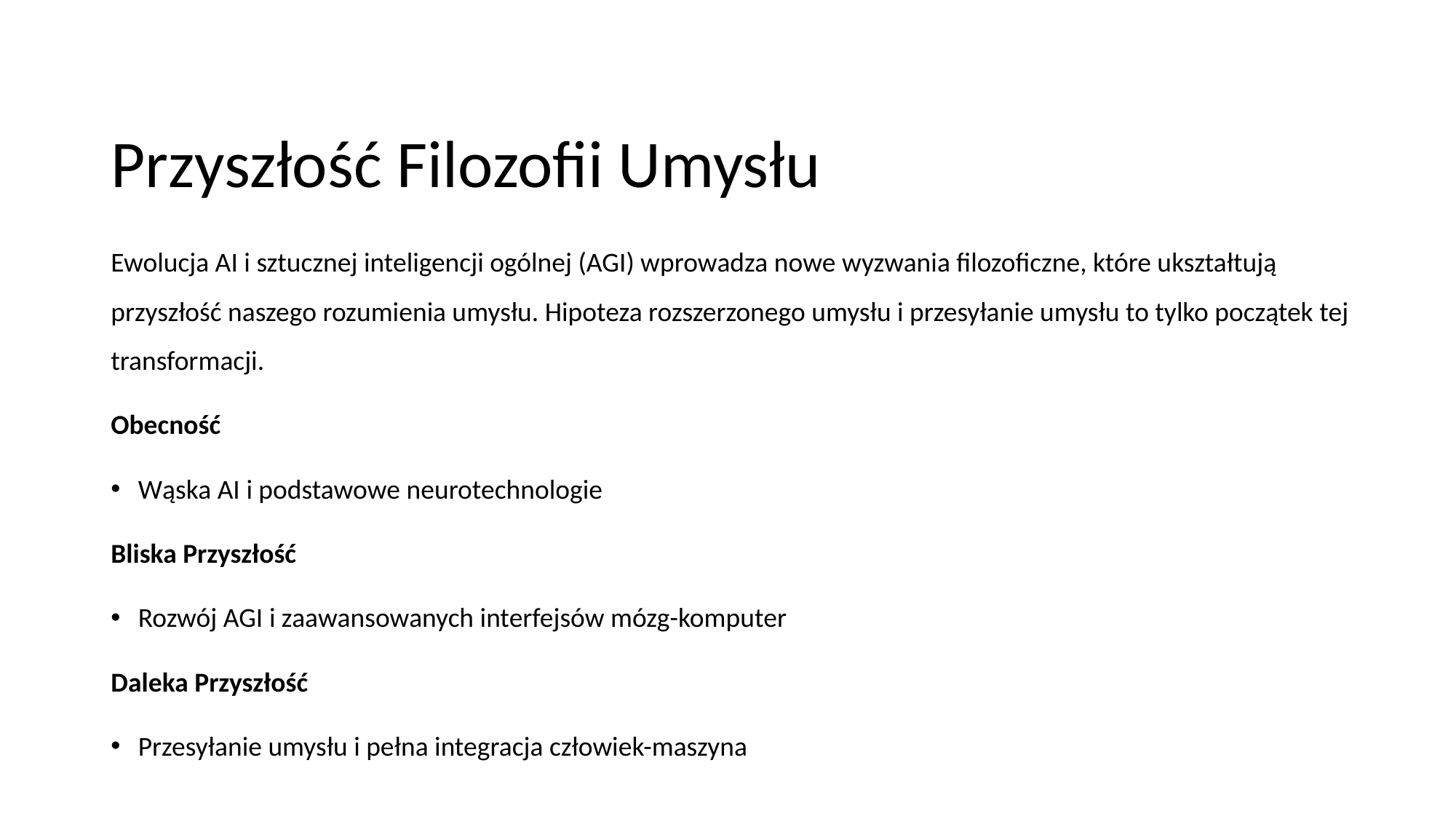

# Przyszłość Filozofii Umysłu
Ewolucja AI i sztucznej inteligencji ogólnej (AGI) wprowadza nowe wyzwania filozoficzne, które ukształtują przyszłość naszego rozumienia umysłu. Hipoteza rozszerzonego umysłu i przesyłanie umysłu to tylko początek tej transformacji.
Obecność
Wąska AI i podstawowe neurotechnologie
Bliska Przyszłość
Rozwój AGI i zaawansowanych interfejsów mózg-komputer
Daleka Przyszłość
Przesyłanie umysłu i pełna integracja człowiek-maszyna